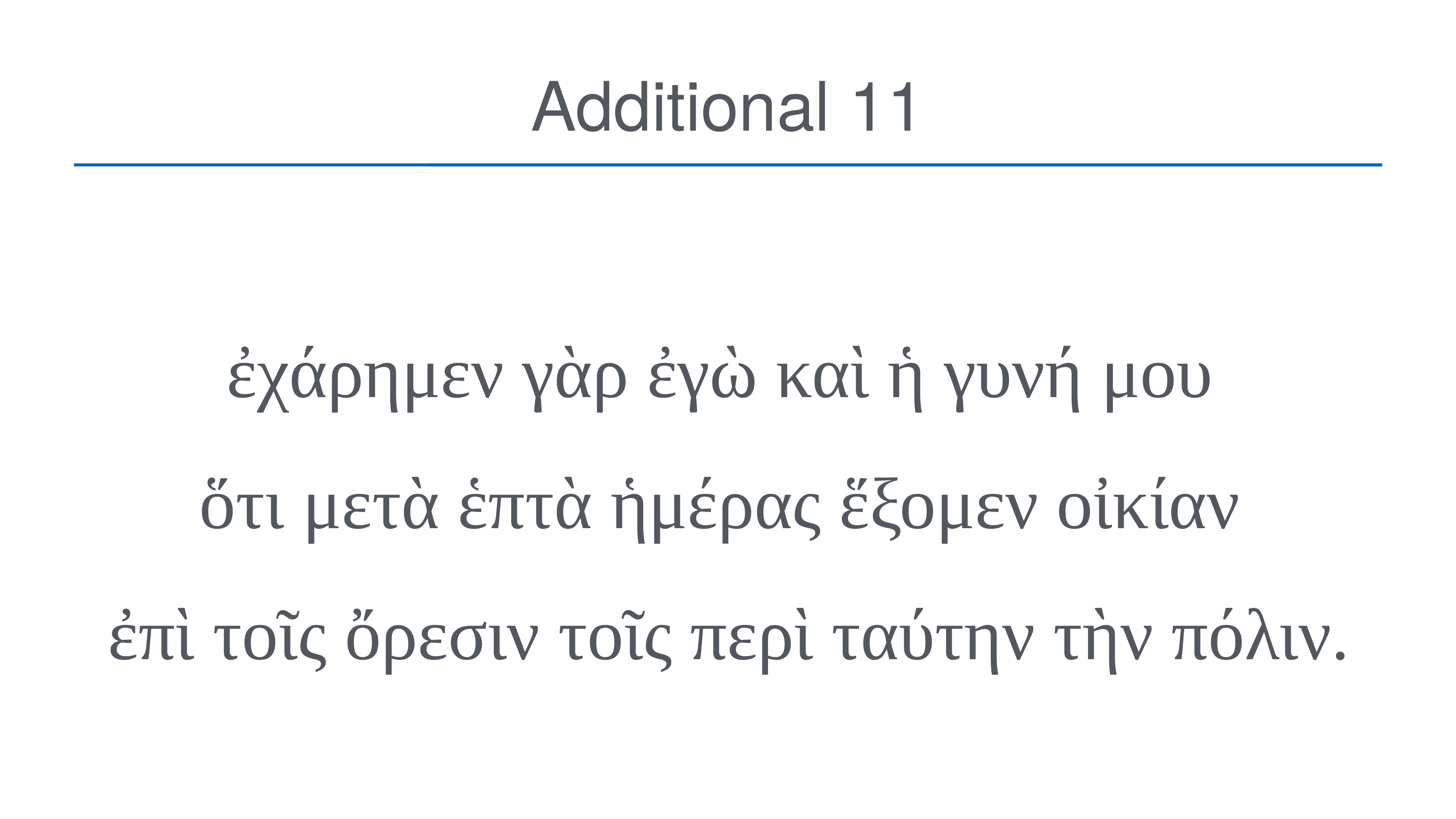

# Additional 11
ἐχάρημεν γὰρ ἐγὼ καὶ ἡ γυνή μου
ὅτι μετὰ ἑπτὰ ἡμέρας ἕξομεν οἰκίαν
ἐπὶ τοῖς ὄρεσιν τοῖς περὶ ταύτην τὴν πόλιν.